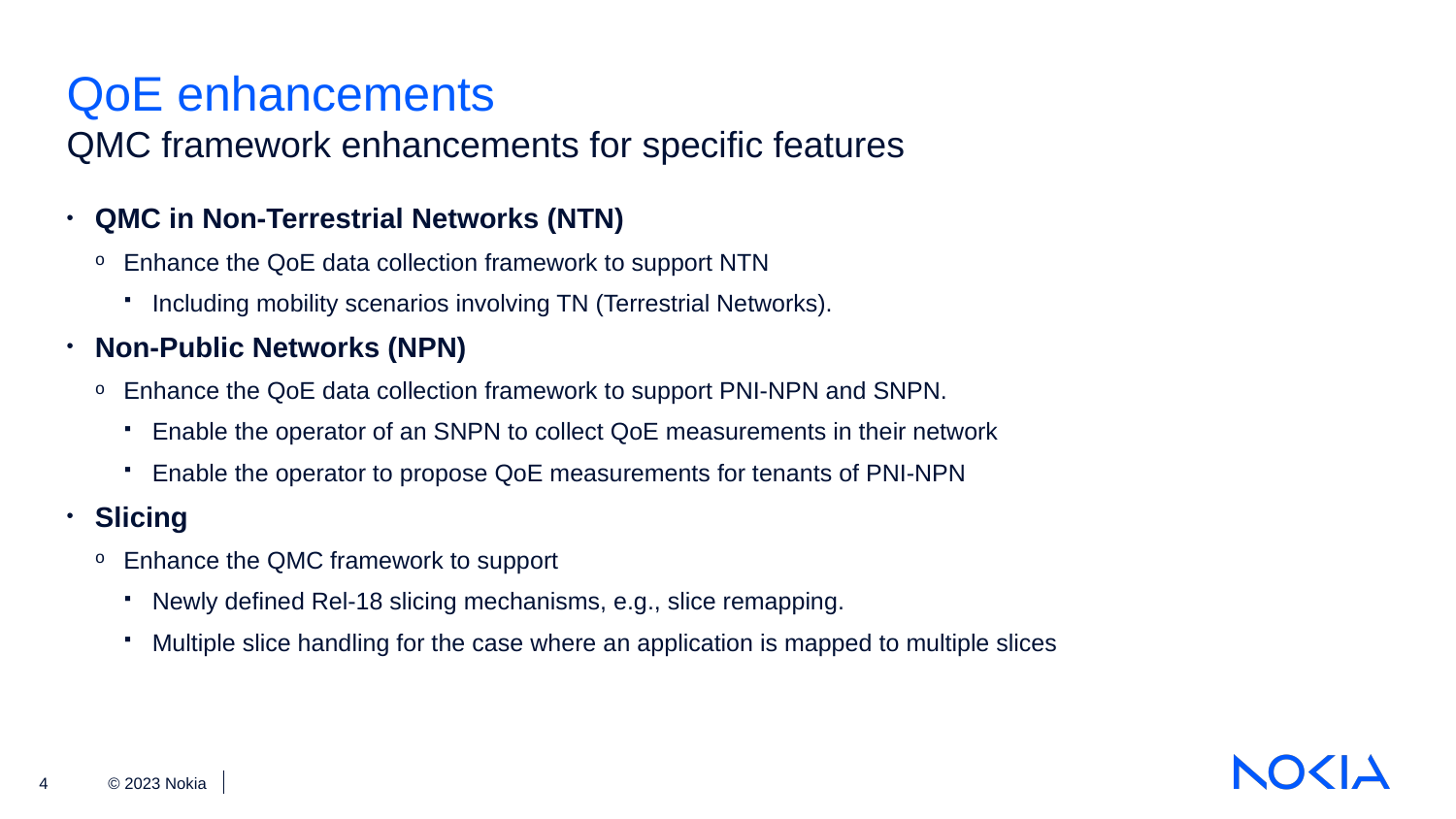

QoE enhancements
QMC framework enhancements for specific features
QMC in Non-Terrestrial Networks (NTN)
Enhance the QoE data collection framework to support NTN
Including mobility scenarios involving TN (Terrestrial Networks).
Non-Public Networks (NPN)
Enhance the QoE data collection framework to support PNI-NPN and SNPN.
Enable the operator of an SNPN to collect QoE measurements in their network
Enable the operator to propose QoE measurements for tenants of PNI-NPN
Slicing
Enhance the QMC framework to support
Newly defined Rel-18 slicing mechanisms, e.g., slice remapping.
Multiple slice handling for the case where an application is mapped to multiple slices